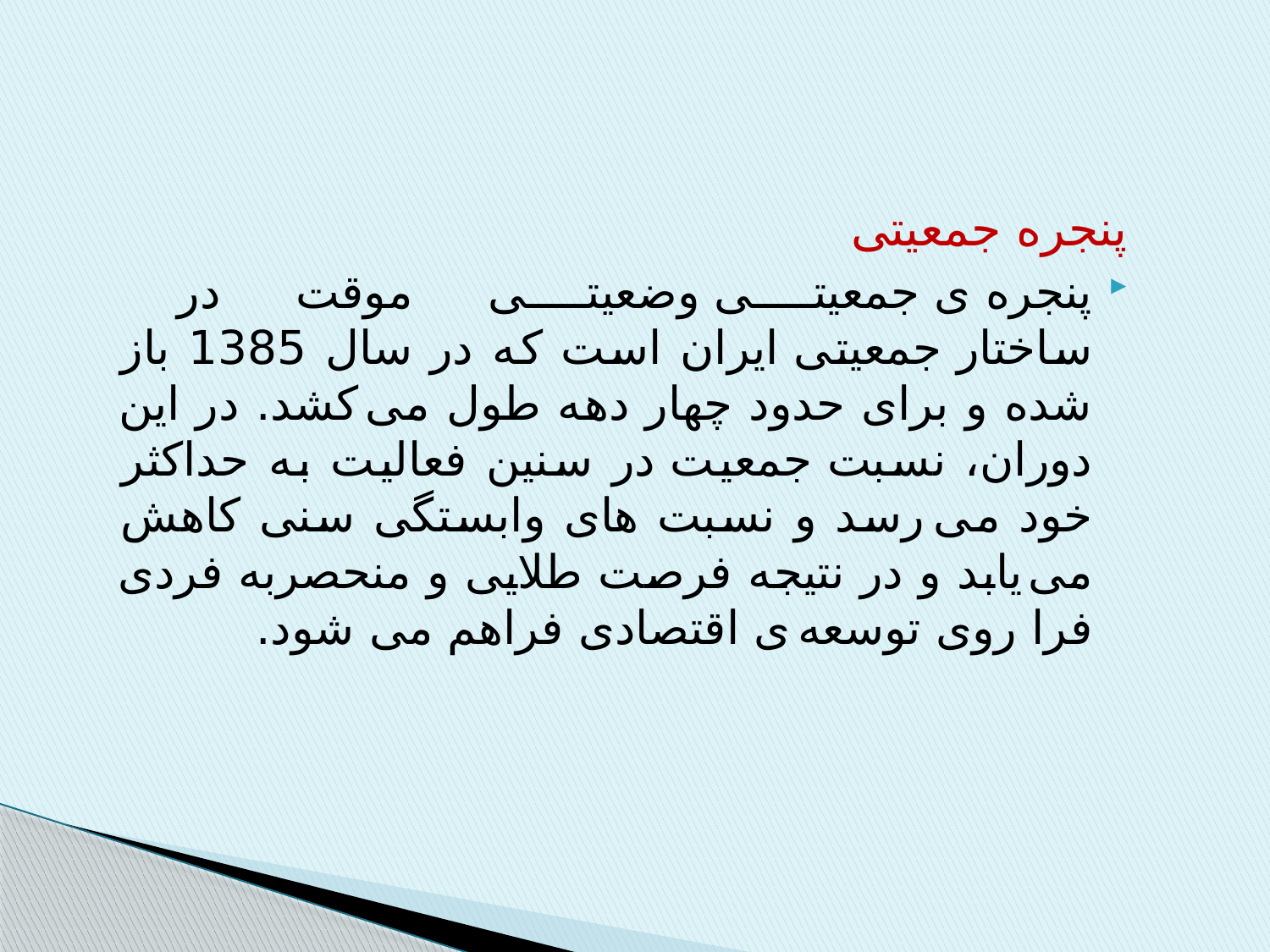

پنجره جمعیتی
پنجره ی جمعیتی وضعیتی موقت در ساختار جمعیتی ایران است که در سال 1385 باز شده و برای حدود چهار دهه طول می کشد. در این دوران، نسبت جمعیت در سنین فعالیت به حداکثر خود می رسد و نسبت های وابستگی سنی کاهش می یابد و در نتیجه فرصت طلایی و منحصربه فردی فرا روی توسعه ی اقتصادی فراهم می شود.